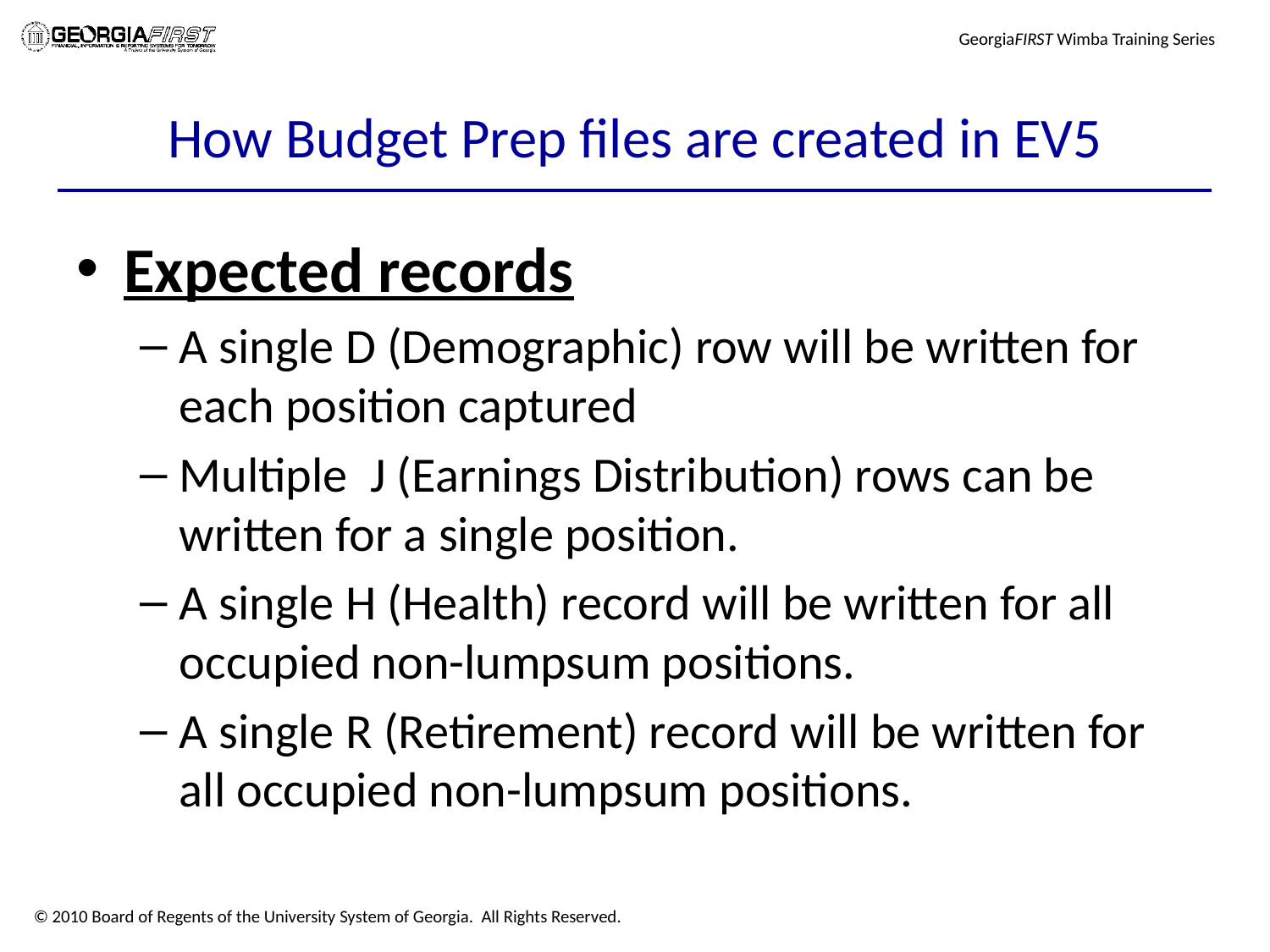

# How Budget Prep files are created in EV5
Expected records
A single D (Demographic) row will be written for each position captured
Multiple  J (Earnings Distribution) rows can be written for a single position.
A single H (Health) record will be written for all occupied non-lumpsum positions.
A single R (Retirement) record will be written for all occupied non-lumpsum positions.